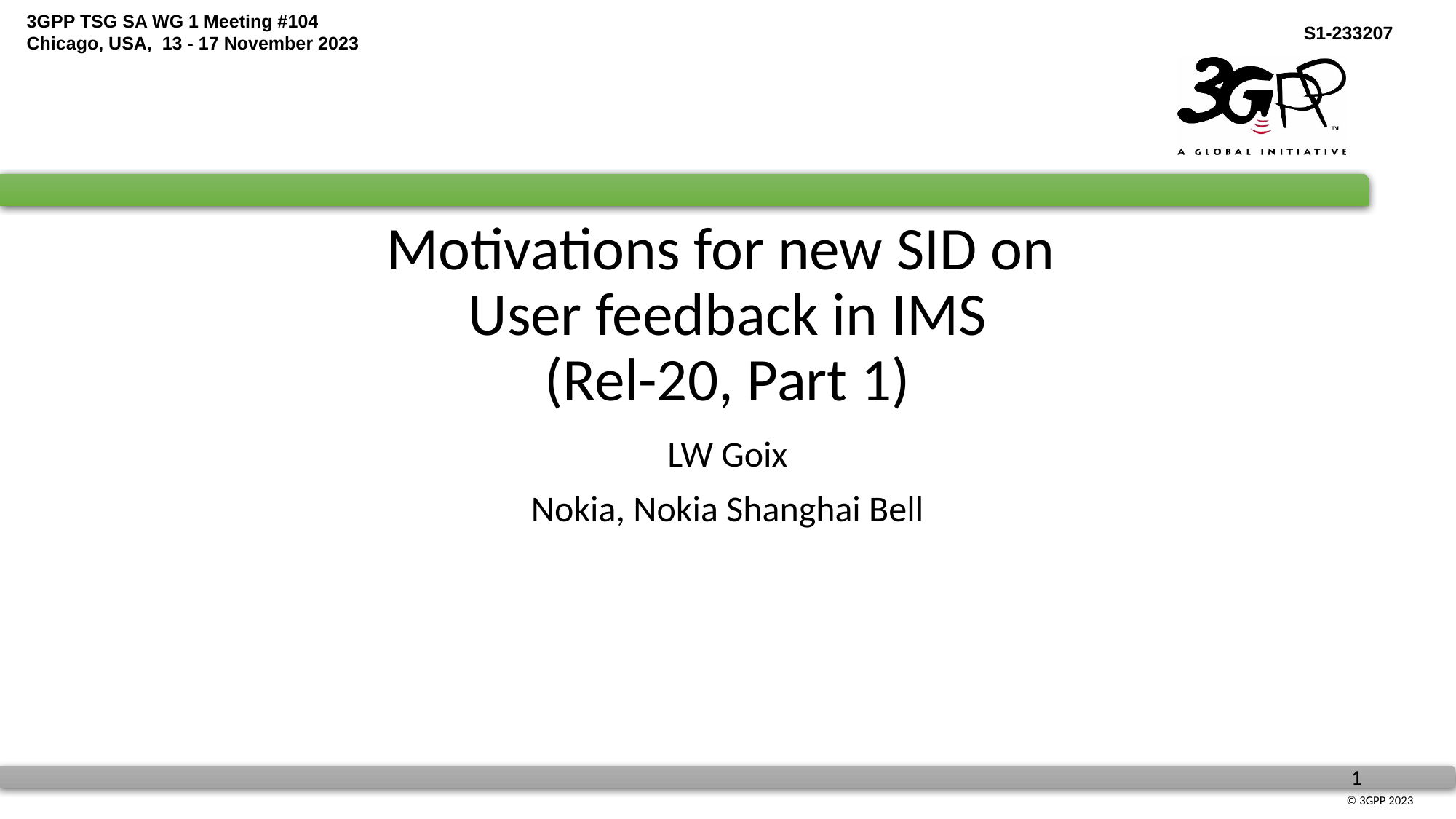

# Motivations for new SID on User feedback in IMS (Rel-20, Part 1)
LW Goix
Nokia, Nokia Shanghai Bell